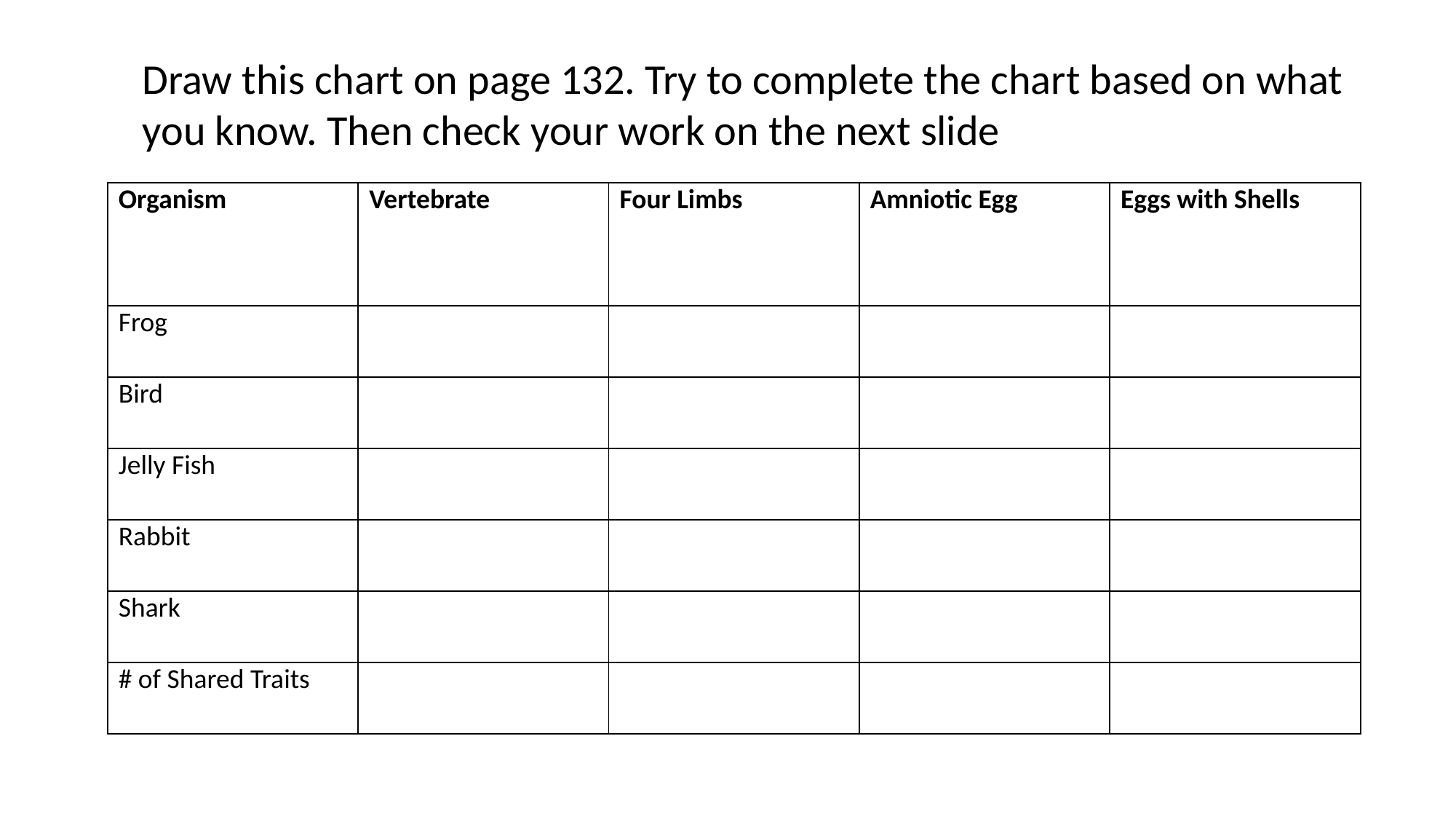

Draw this chart on page 132. Try to complete the chart based on what you know. Then check your work on the next slide
| Organism | Vertebrate | Four Limbs | Amniotic Egg | Eggs with Shells |
| --- | --- | --- | --- | --- |
| Frog |  |  |  |  |
| Bird |  |  |  |  |
| Jelly Fish |  |  |  |  |
| Rabbit |  |  |  |  |
| Shark |  |  |  |  |
| # of Shared Traits |  |  |  |  |